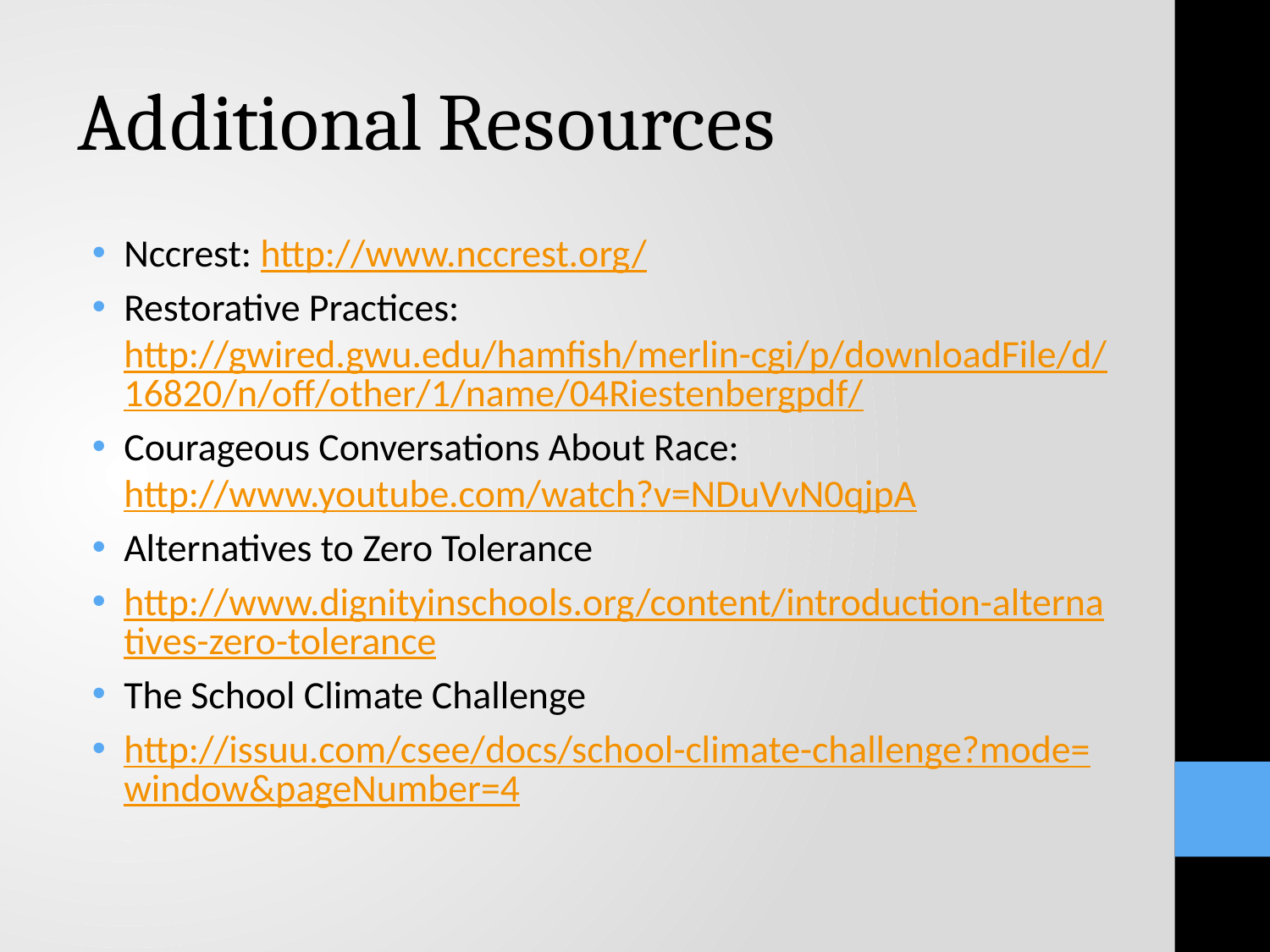

# Additional Resources
Nccrest: http://www.nccrest.org/
Restorative Practices: http://gwired.gwu.edu/hamfish/merlin-cgi/p/downloadFile/d/16820/n/off/other/1/name/04Riestenbergpdf/
Courageous Conversations About Race: http://www.youtube.com/watch?v=NDuVvN0qjpA
Alternatives to Zero Tolerance
http://www.dignityinschools.org/content/introduction-alternatives-zero-tolerance
The School Climate Challenge
http://issuu.com/csee/docs/school-climate-challenge?mode=window&pageNumber=4